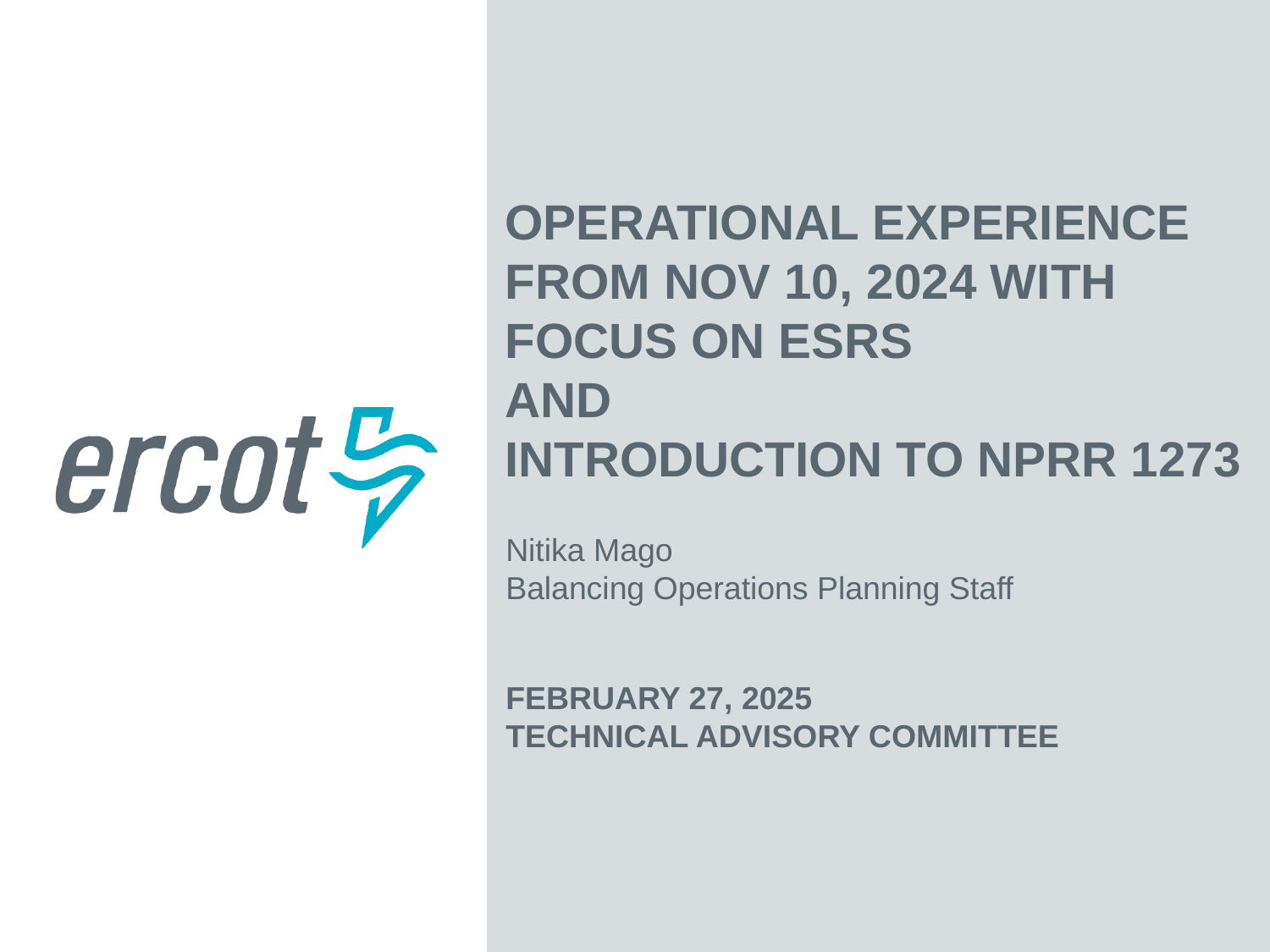

Operational Experience from Nov 10, 2024 With Focus on ESRs
And
Introduction to NPRR 1273
Nitika Mago
Balancing Operations Planning Staff

February 27, 2025
Technical Advisory Committee